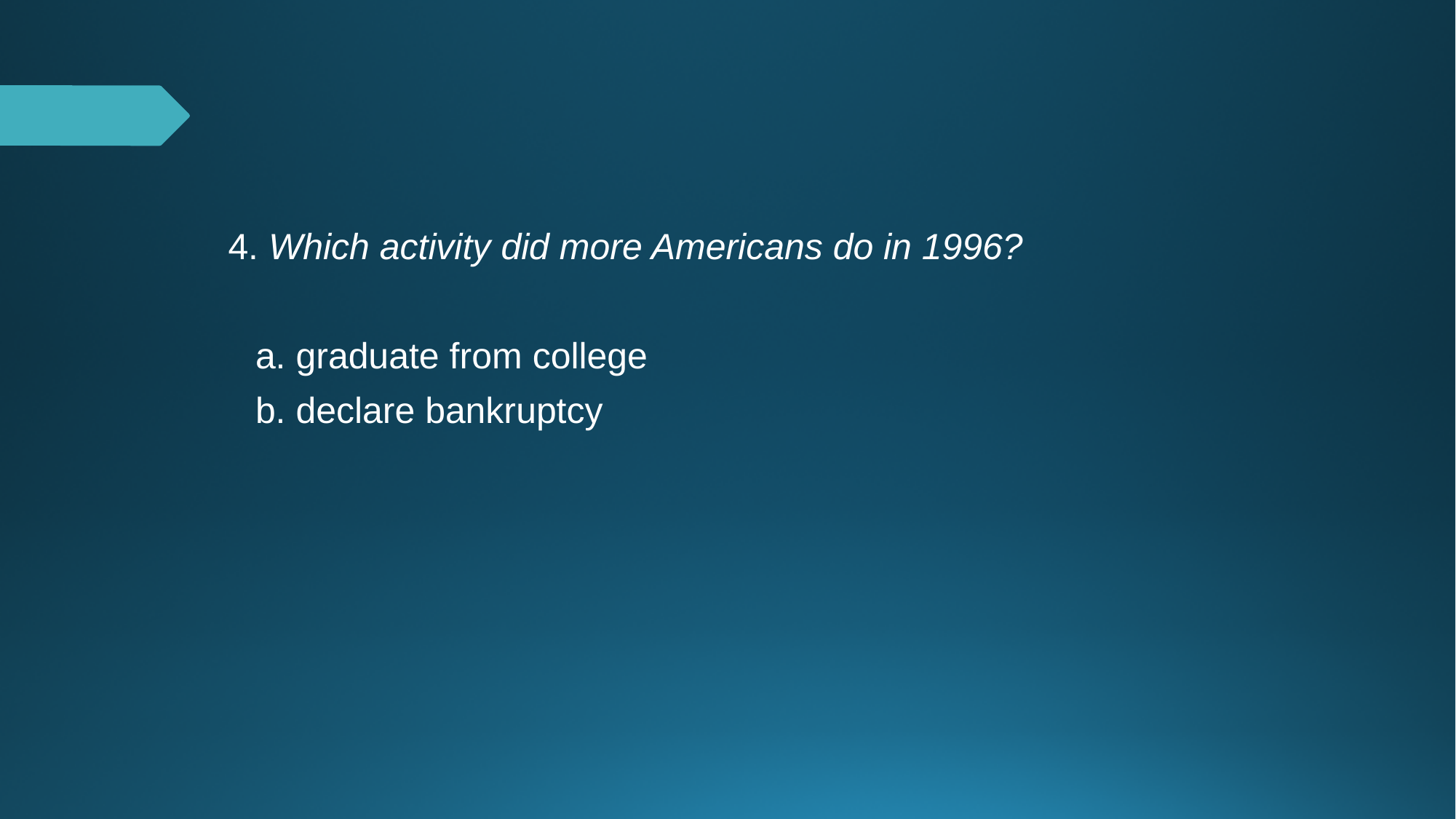

4. Which activity did more Americans do in 1996?

	a. graduate from college
	b. declare bankruptcy